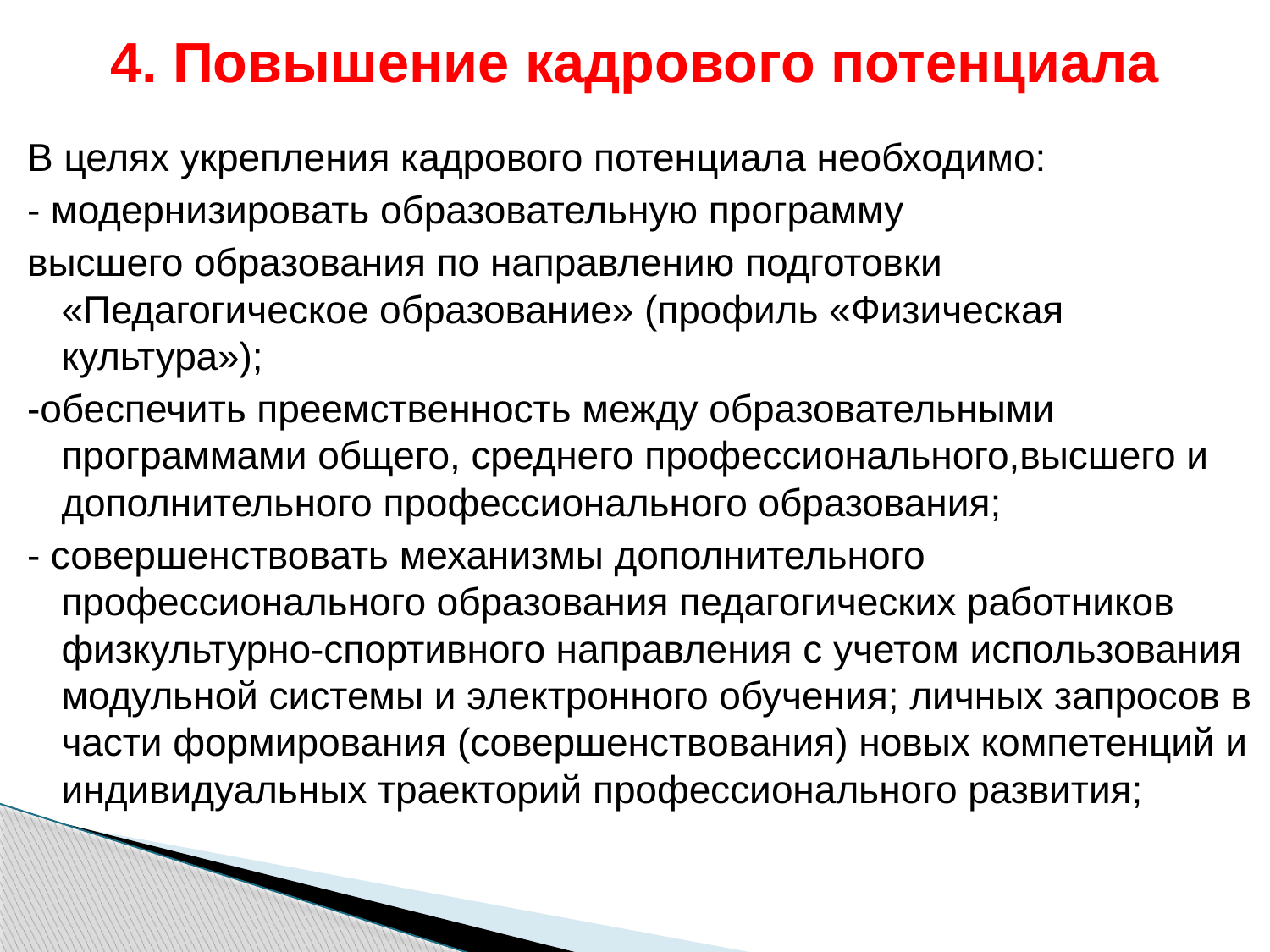

# 4. Повышение кадрового потенциала
В целях укрепления кадрового потенциала необходимо:
- модернизировать образовательную программу
высшего образования по направлению подготовки «Педагогическое образование» (профиль «Физическая культура»);
-обеспечить преемственность между образовательными программами общего, среднего профессионального,высшего и дополнительного профессионального образования;
- совершенствовать механизмы дополнительного профессионального образования педагогических работников физкультурно-спортивного направления с учетом использования модульной системы и электронного обучения; личных запросов в части формирования (совершенствования) новых компетенций и индивидуальных траекторий профессионального развития;